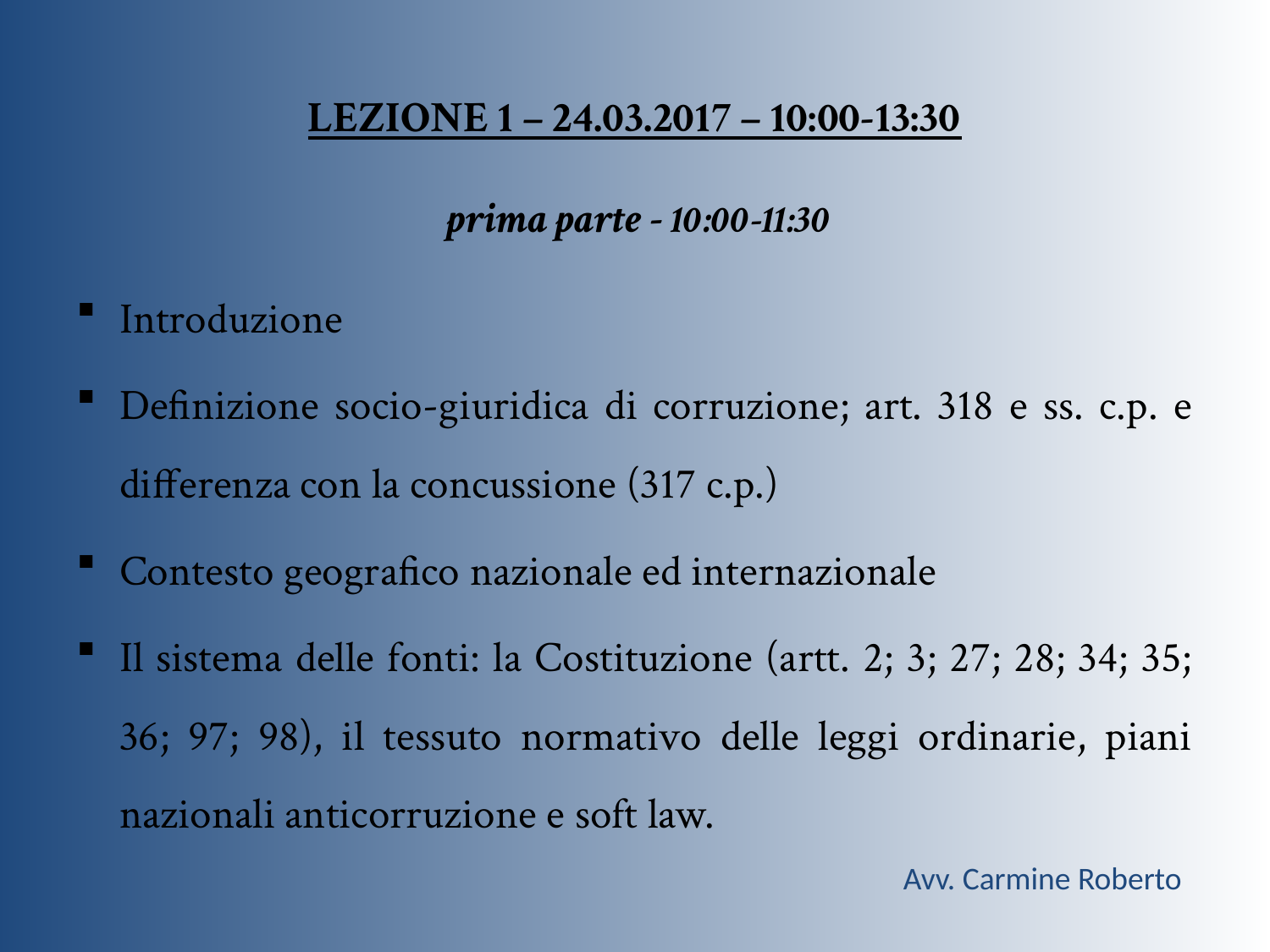

LEZIONE 1 – 24.03.2017 – 10:00-13:30
 prima parte - 10:00-11:30
Introduzione
Definizione socio-giuridica di corruzione; art. 318 e ss. c.p. e differenza con la concussione (317 c.p.)
Contesto geografico nazionale ed internazionale
Il sistema delle fonti: la Costituzione (artt. 2; 3; 27; 28; 34; 35; 36; 97; 98), il tessuto normativo delle leggi ordinarie, piani nazionali anticorruzione e soft law.

Avv. Carmine Roberto